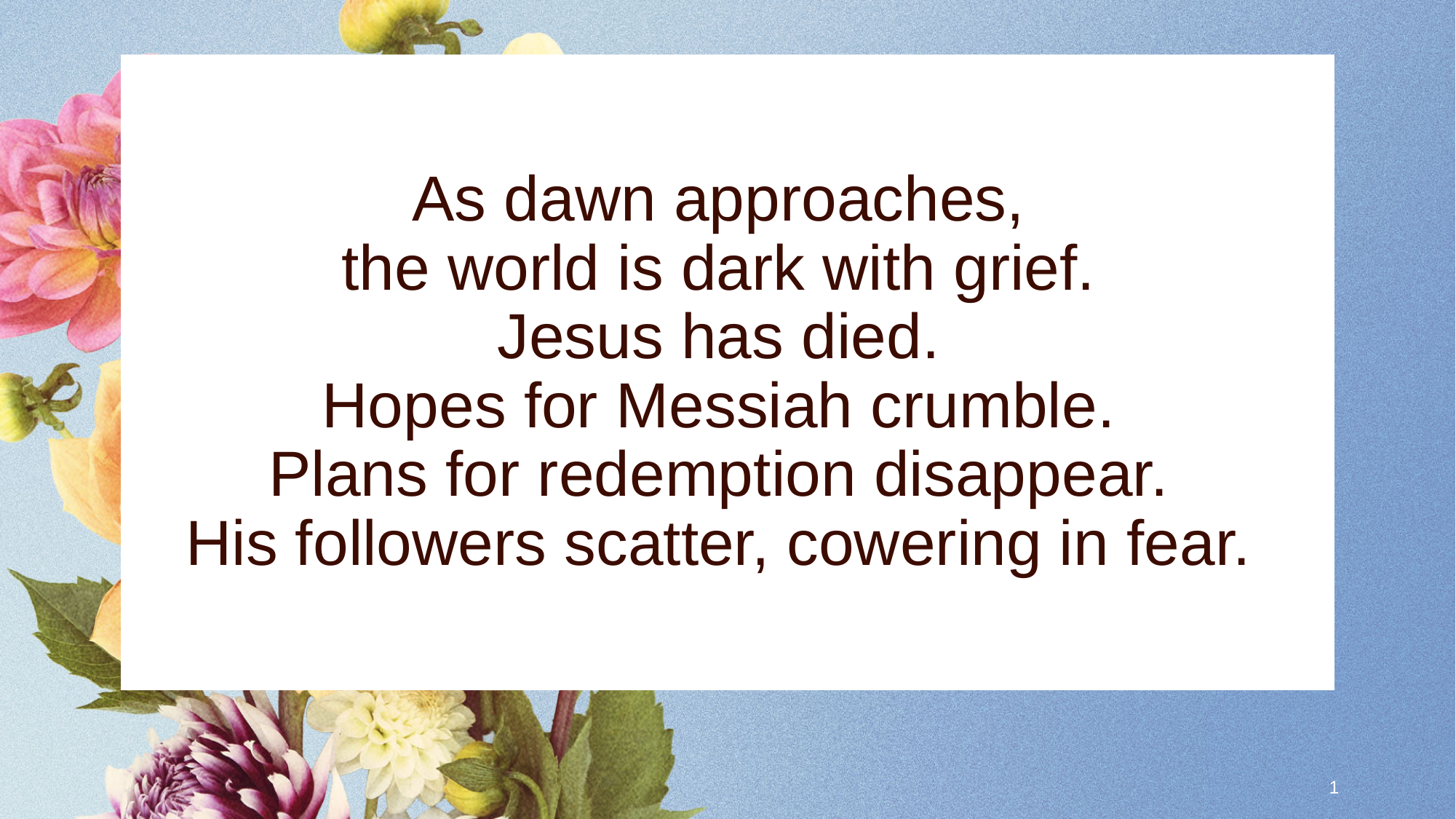

As dawn approaches,
the world is dark with grief.
Jesus has died.
Hopes for Messiah crumble.
Plans for redemption disappear.
His followers scatter, cowering in fear.
1